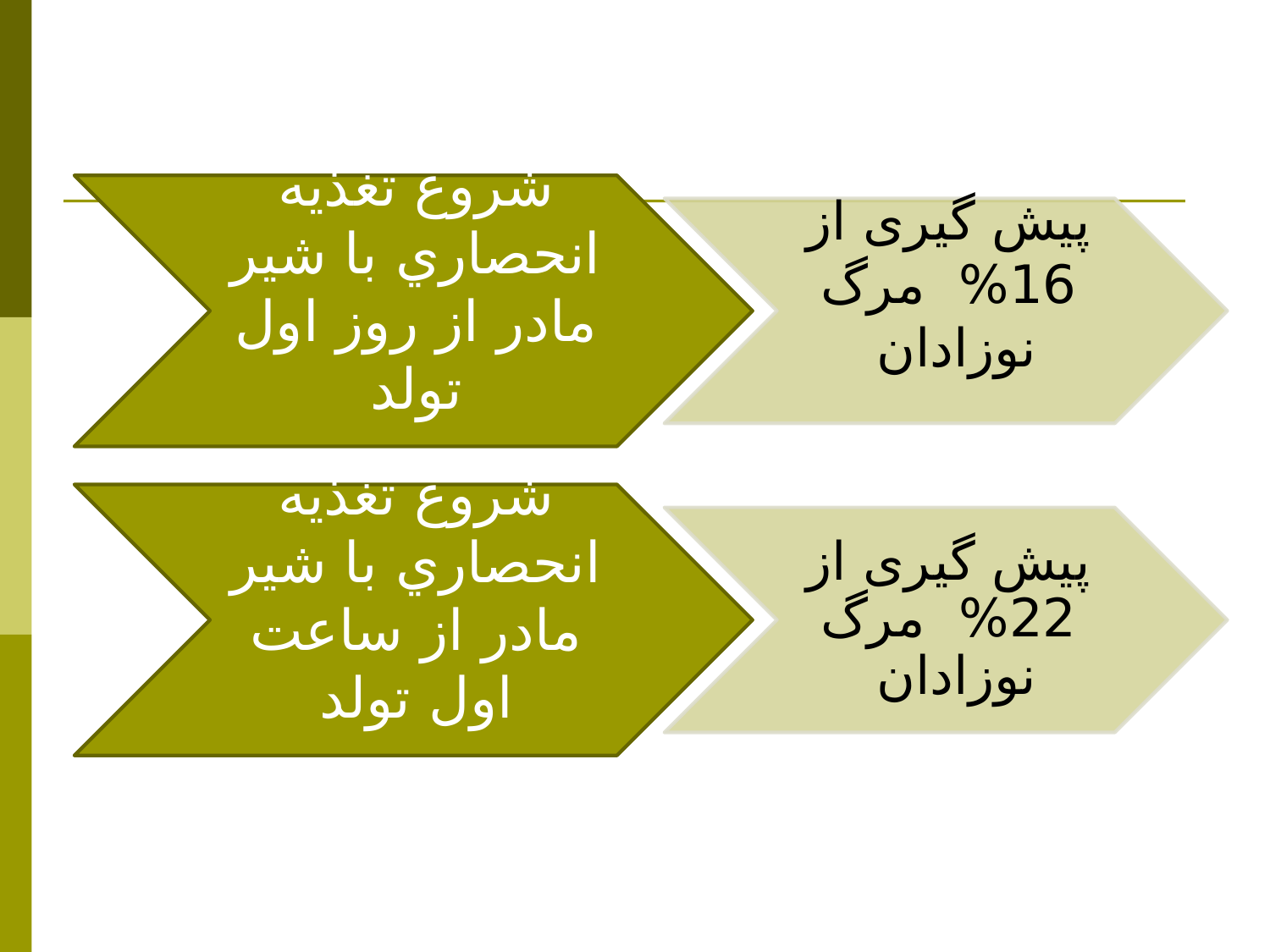

شروع تغذيه انحصاري با شير مادر از روز اول تولد

پیش گیری از 16%  مرگ نوزادان

شروع تغذيه انحصاري با شير مادر از ساعت اول تولد

پیش گیری از 22%  مرگ نوزادان